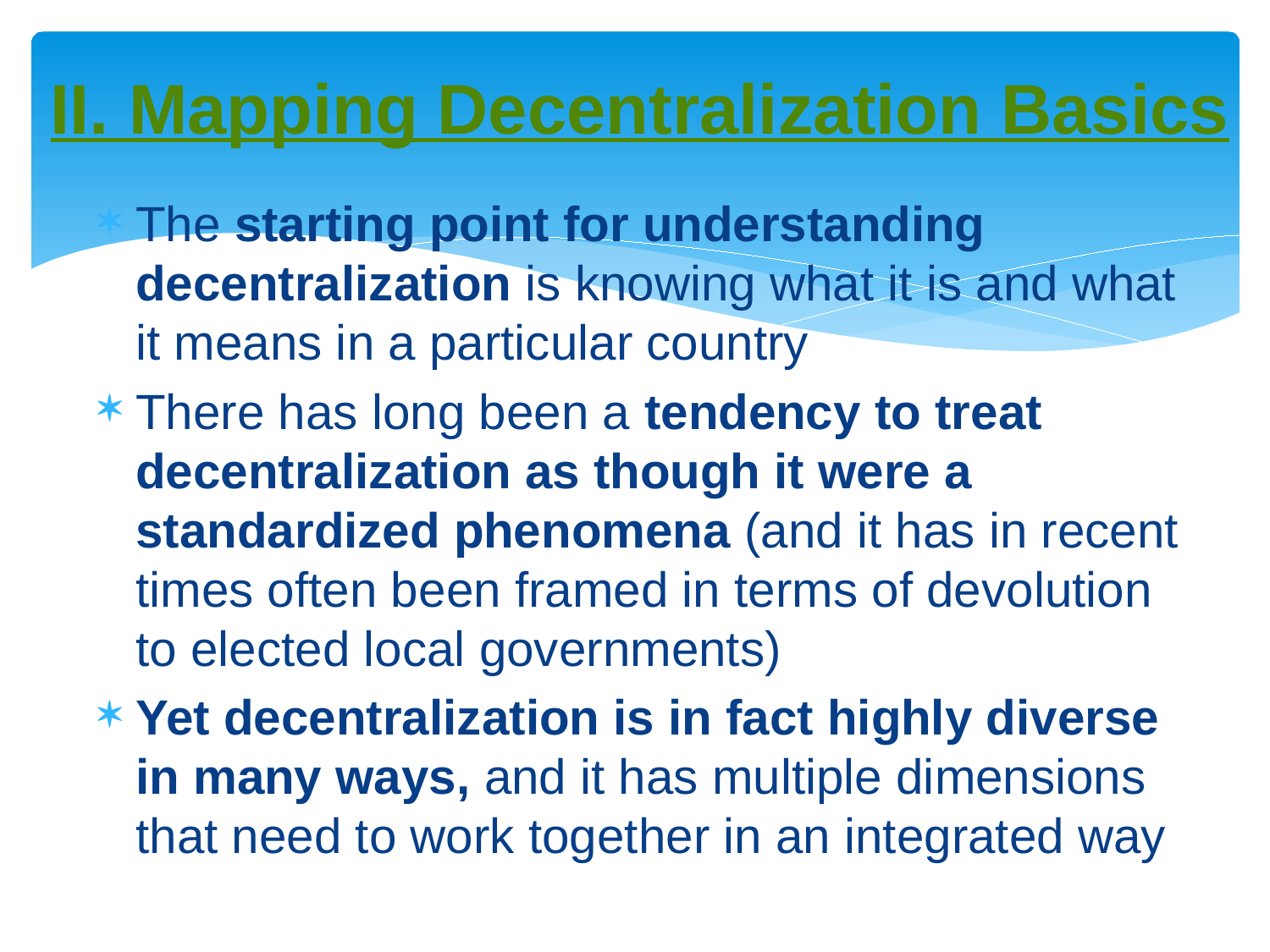

# II. Mapping Decentralization Basics
The starting point for understanding decentralization is knowing what it is and what it means in a particular country
There has long been a tendency to treat decentralization as though it were a standardized phenomena (and it has in recent times often been framed in terms of devolution to elected local governments)
Yet decentralization is in fact highly diverse in many ways, and it has multiple dimensions that need to work together in an integrated way